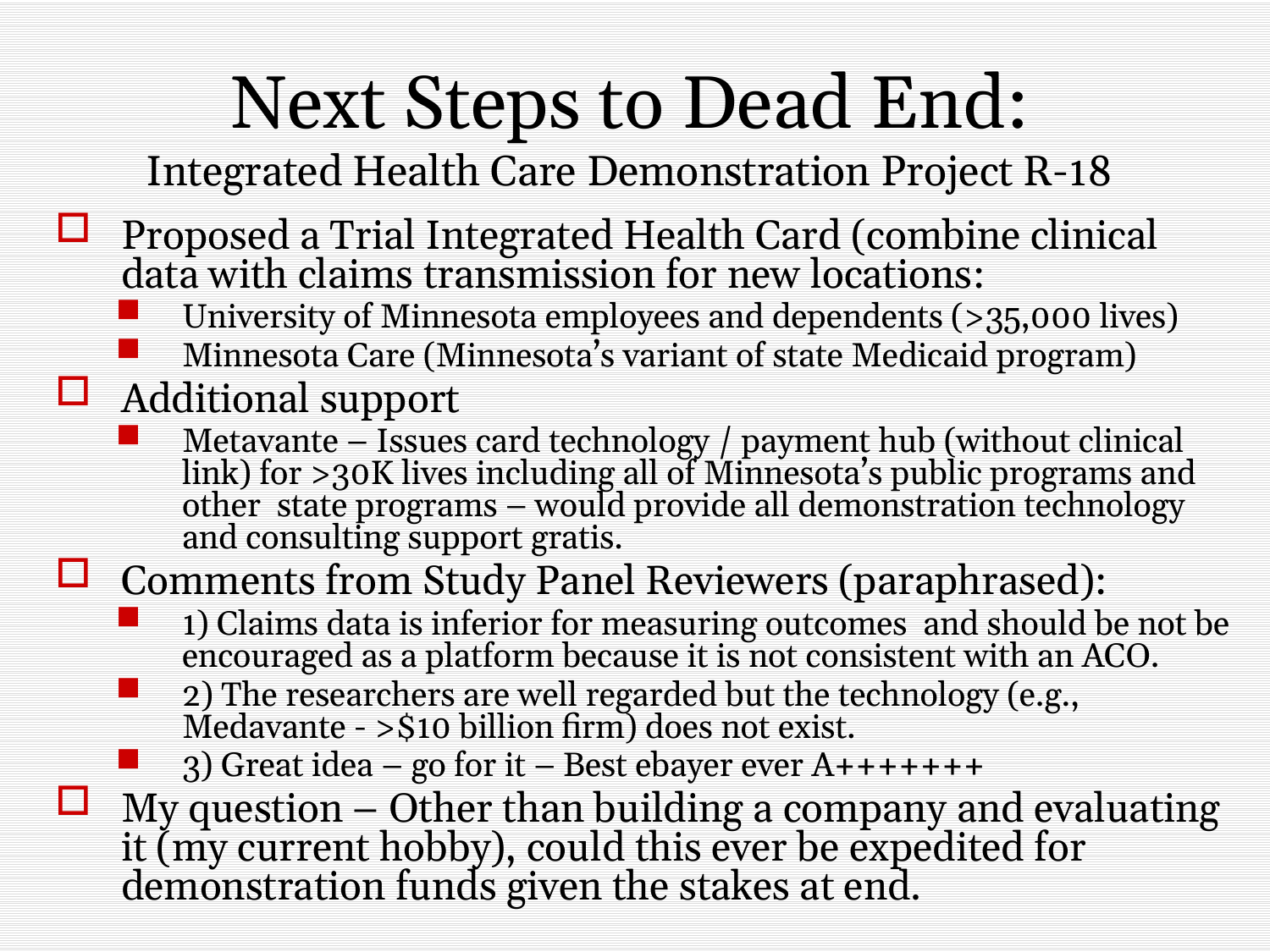

# Next Steps to Dead End: Integrated Health Care Demonstration Project R-18
Proposed a Trial Integrated Health Card (combine clinical data with claims transmission for new locations:
University of Minnesota employees and dependents (>35,000 lives)
Minnesota Care (Minnesota’s variant of state Medicaid program)
Additional support
Metavante – Issues card technology / payment hub (without clinical link) for >30K lives including all of Minnesota’s public programs and other  state programs – would provide all demonstration technology and consulting support gratis.
Comments from Study Panel Reviewers (paraphrased):
1) Claims data is inferior for measuring outcomes  and should be not be encouraged as a platform because it is not consistent with an ACO.
2) The researchers are well regarded but the technology (e.g., Medavante - >$10 billion firm) does not exist.
3) Great idea – go for it – Best ebayer ever A+++++++
My question – Other than building a company and evaluating it (my current hobby), could this ever be expedited for demonstration funds given the stakes at end.